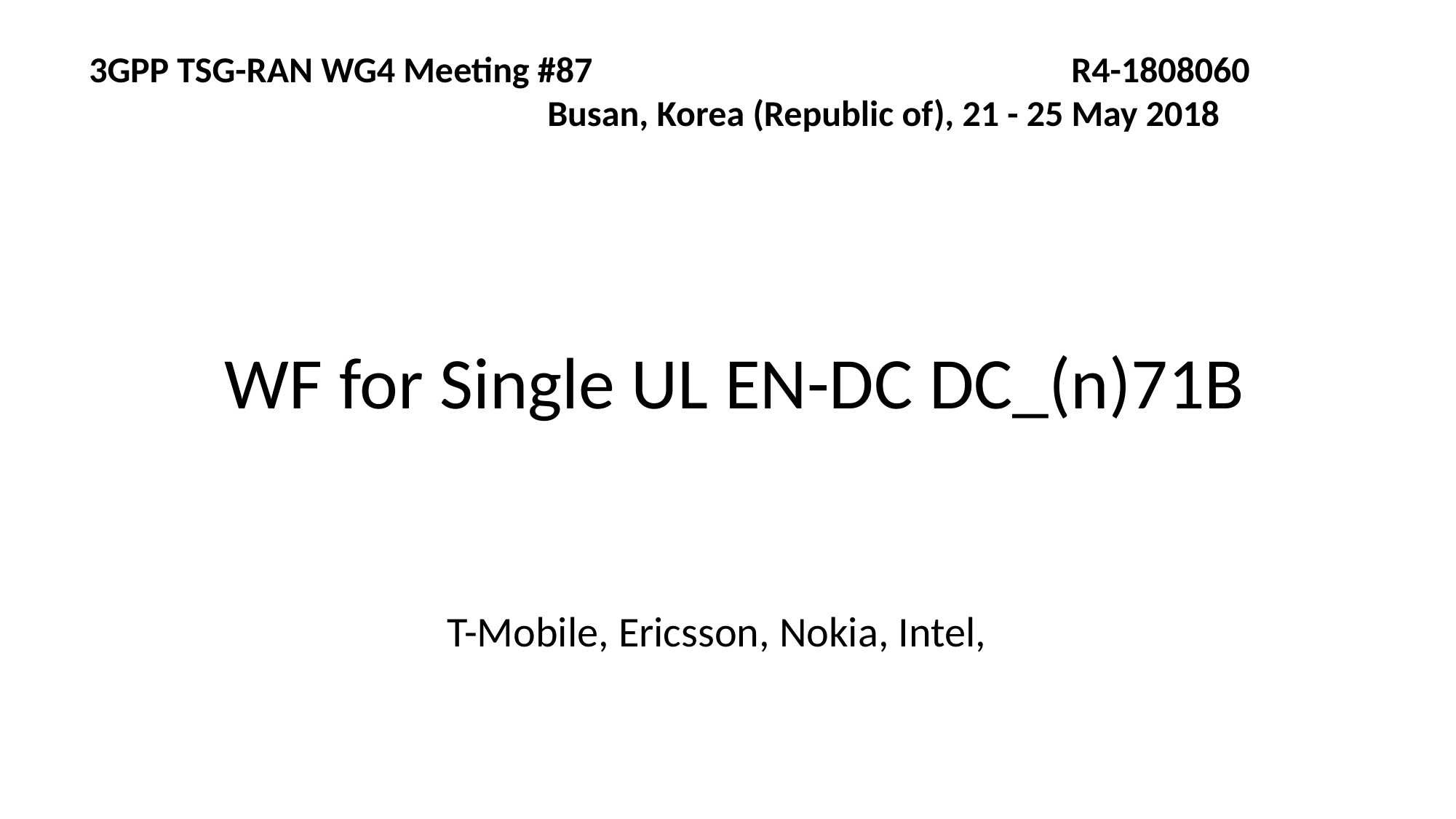

3GPP TSG-RAN WG4 Meeting #87 					R4-1808060                                                                        Busan, Korea (Republic of), 21 - 25 May 2018
# WF for Single UL EN-DC DC_(n)71B
T-Mobile, Ericsson, Nokia, Intel,